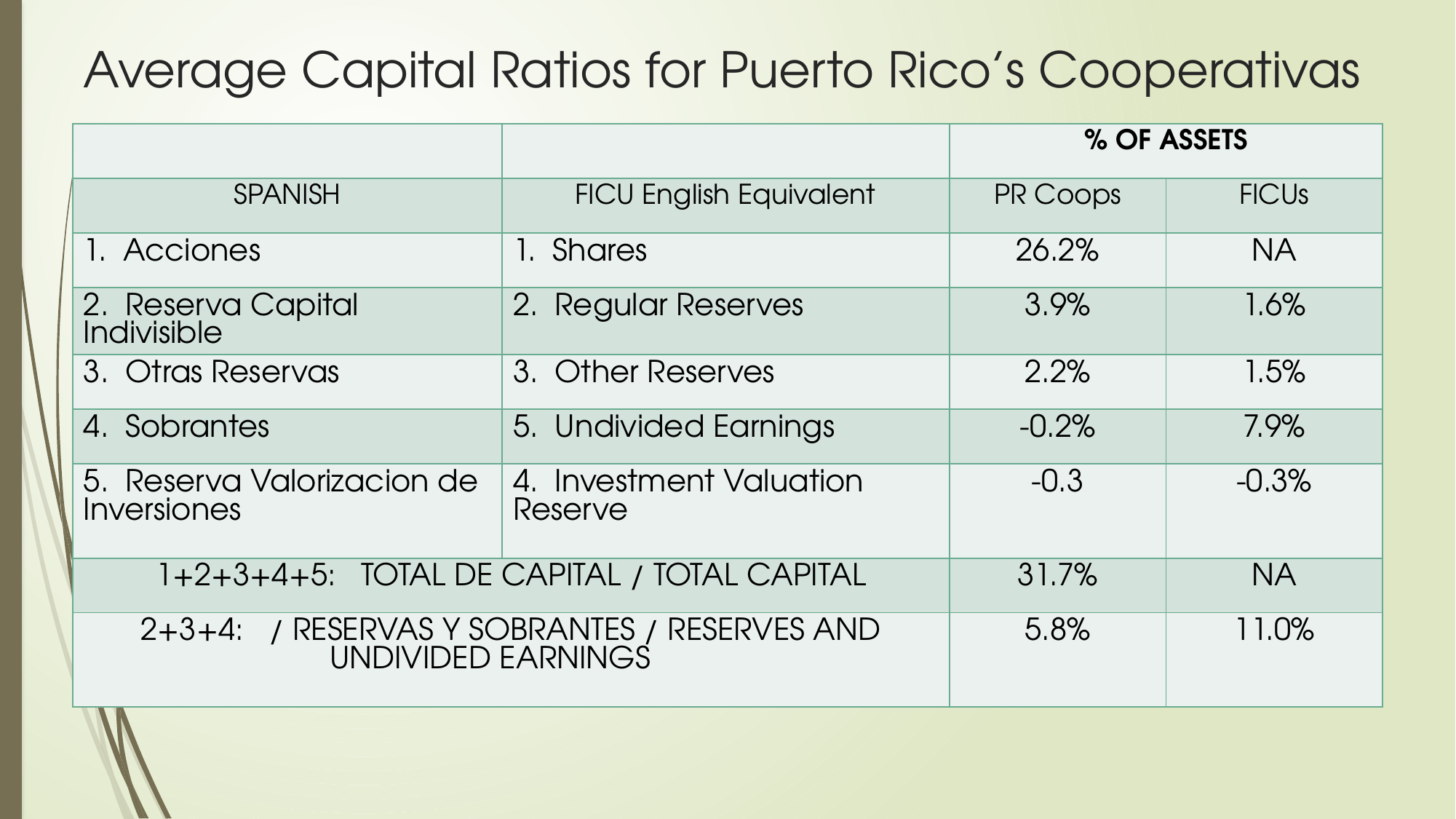

# Average Capital Ratios for Puerto Rico’s Cooperativas
|  |  | % OF ASSETS |  |
| --- | --- | --- | --- |
| SPANISH | FICU English Equivalent | PR Coops | FICUs |
| 1. Acciones | 1. Shares | 26.2% | NA |
| 2. Reserva Capital Indivisible | 2. Regular Reserves | 3.9% | 1.6% |
| 3. Otras Reservas | 3. Other Reserves | 2.2% | 1.5% |
| 4. Sobrantes | 5. Undivided Earnings | -0.2% | 7.9% |
| 5. Reserva Valorizacion de Inversiones | 4. Investment Valuation Reserve | -0.3 | -0.3% |
| 1+2+3+4+5: TOTAL DE CAPITAL / TOTAL CAPITAL |  | 31.7% | NA |
| 2+3+4: / RESERVAS Y SOBRANTES / RESERVES AND UNDIVIDED EARNINGS |  | 5.8% | 11.0% |